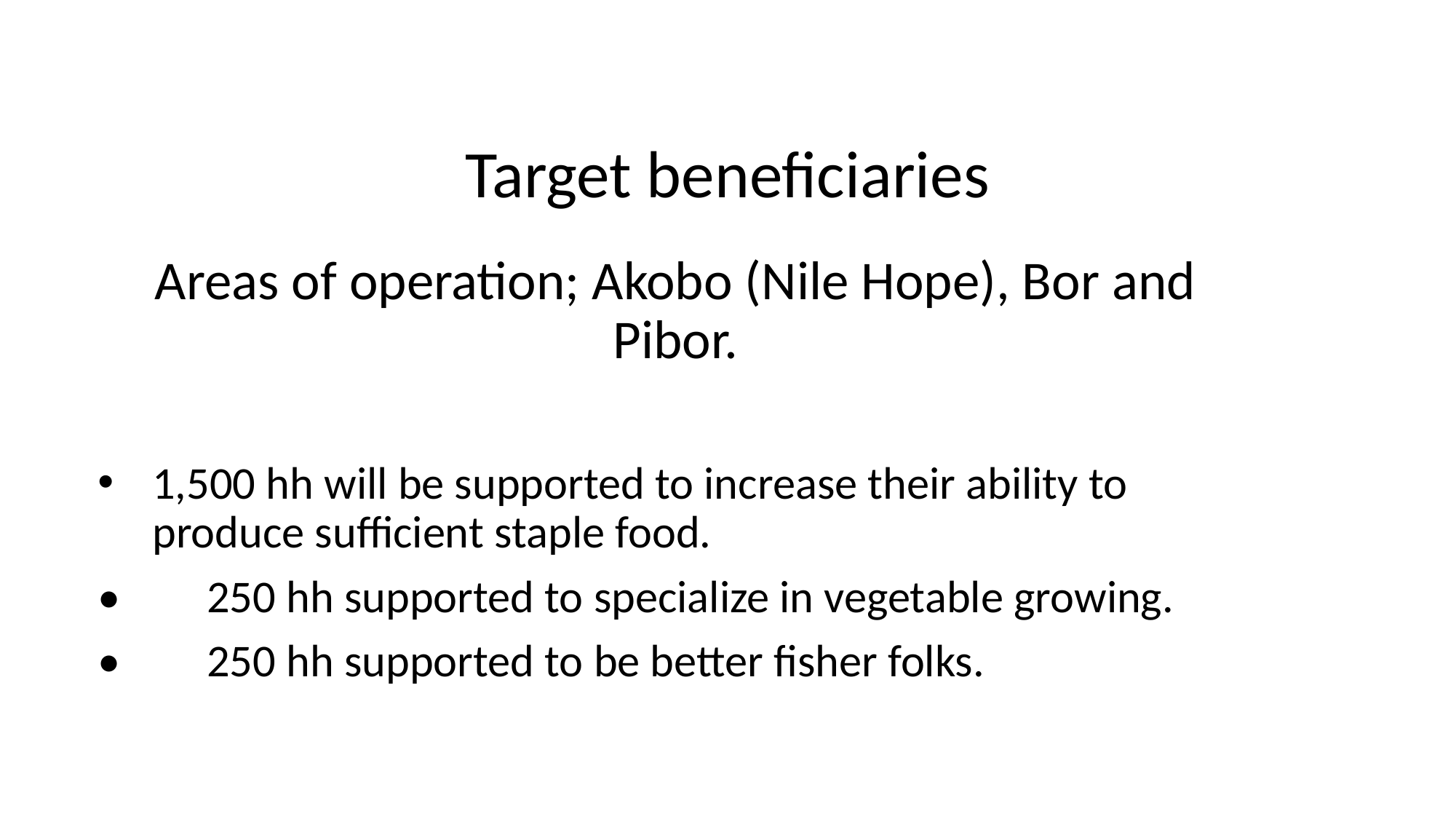

# Target beneficiaries
Areas of operation; Akobo (Nile Hope), Bor and Pibor.

1,500 hh will be supported to increase their ability to produce sufficient staple food.
•	250 hh supported to specialize in vegetable growing.
•	250 hh supported to be better fisher folks.